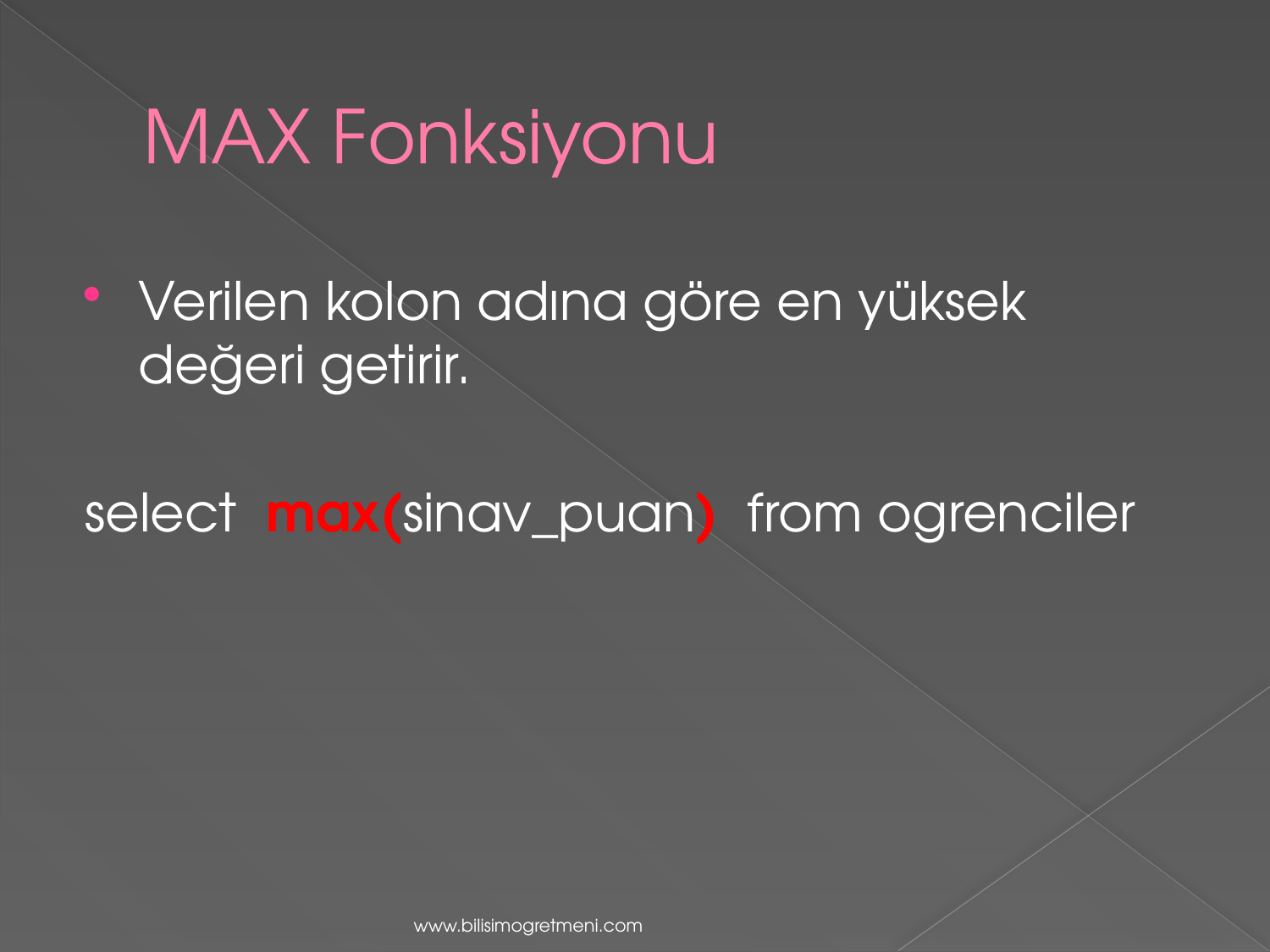

# MAX Fonksiyonu
Verilen kolon adına göre en yüksek değeri getirir.

select  max(sinav_puan)  from ogrenciler
www.bilisimogretmeni.com